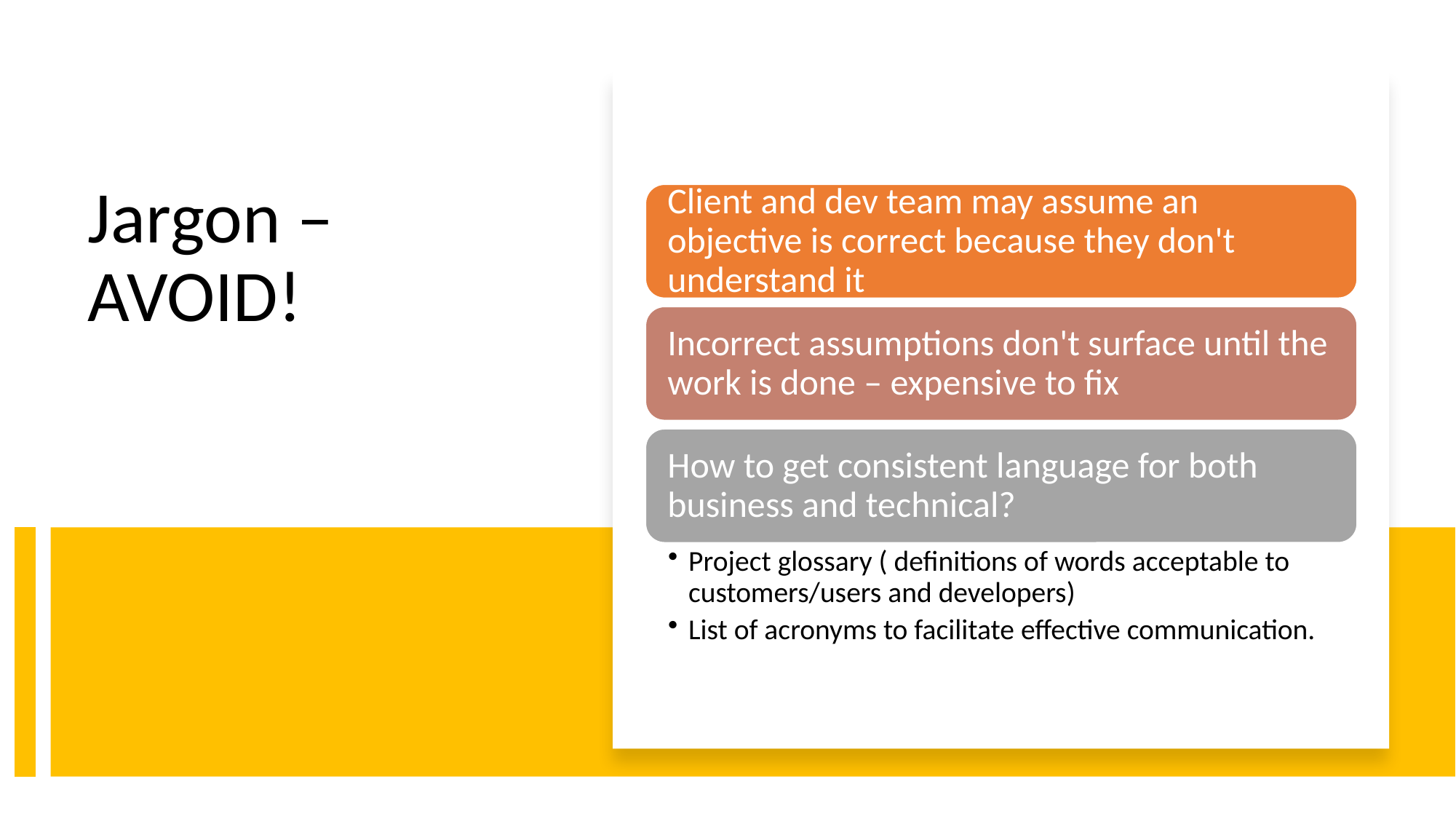

Client and dev team may assume an objective is correct because they don't understand it
Incorrect assumptions don't surface until the work is done – expensive to fix
How to get consistent language for both business and technical?
Project glossary ( definitions of words acceptable to customers/users and developers)
List of acronyms to facilitate effective communication.
# Jargon – AVOID!